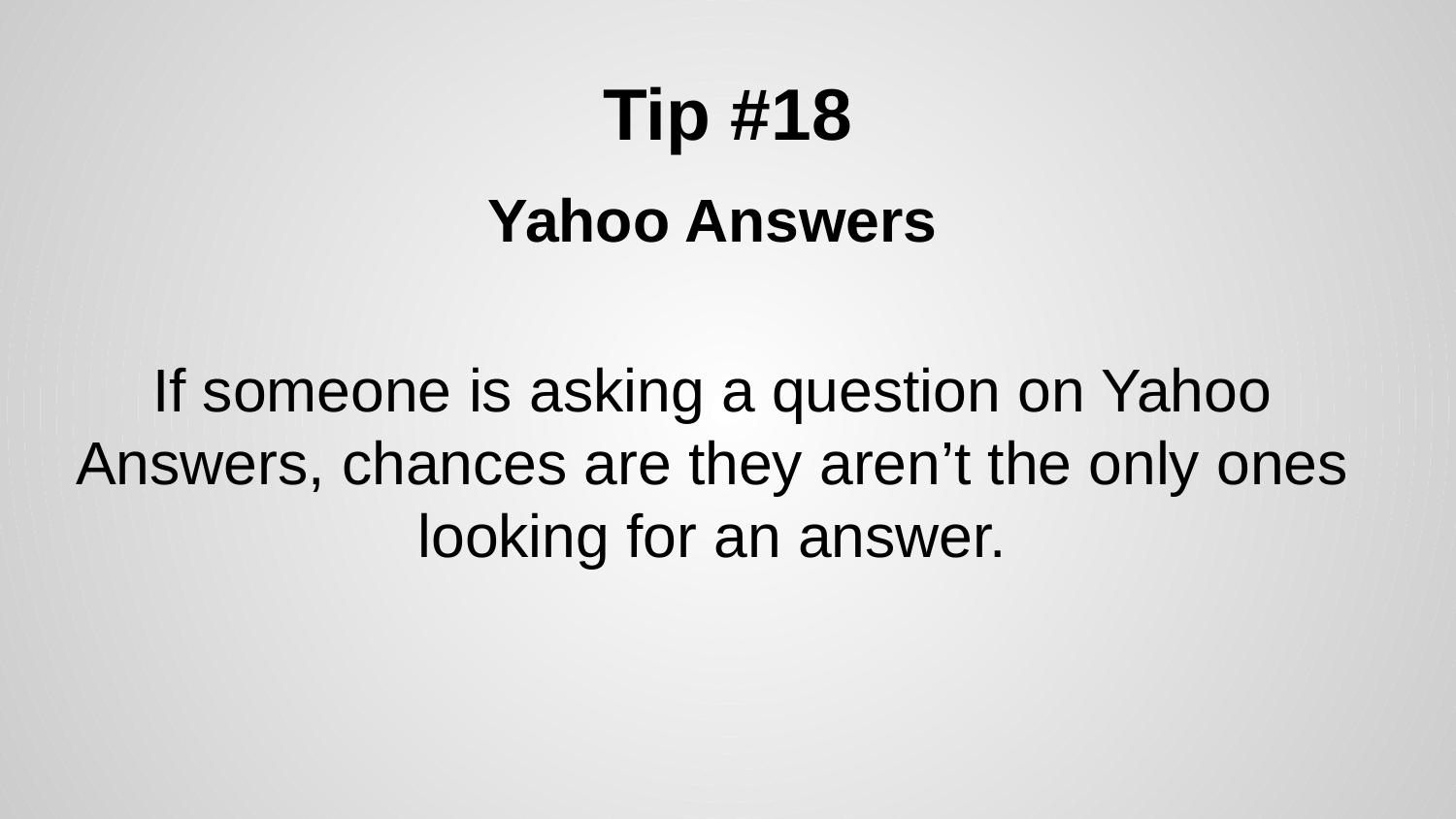

# Tip #18

Yahoo Answers

If someone is asking a question on Yahoo Answers, chances are they aren’t the only ones looking for an answer.